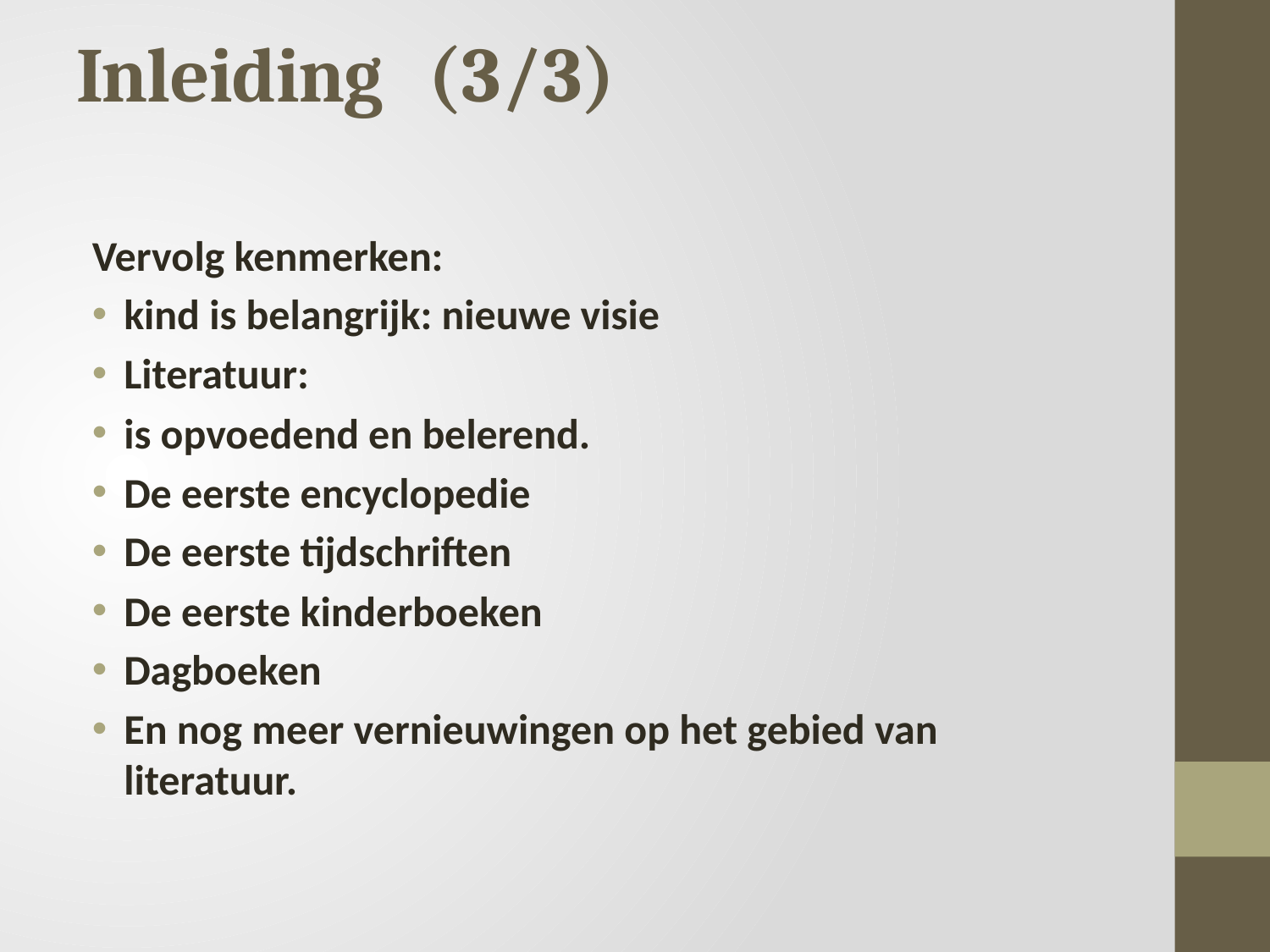

# Inleiding   (3/3)
Vervolg kenmerken:
kind is belangrijk: nieuwe visie
Literatuur:
is opvoedend en belerend.
De eerste encyclopedie
De eerste tijdschriften
De eerste kinderboeken
Dagboeken
En nog meer vernieuwingen op het gebied van literatuur.